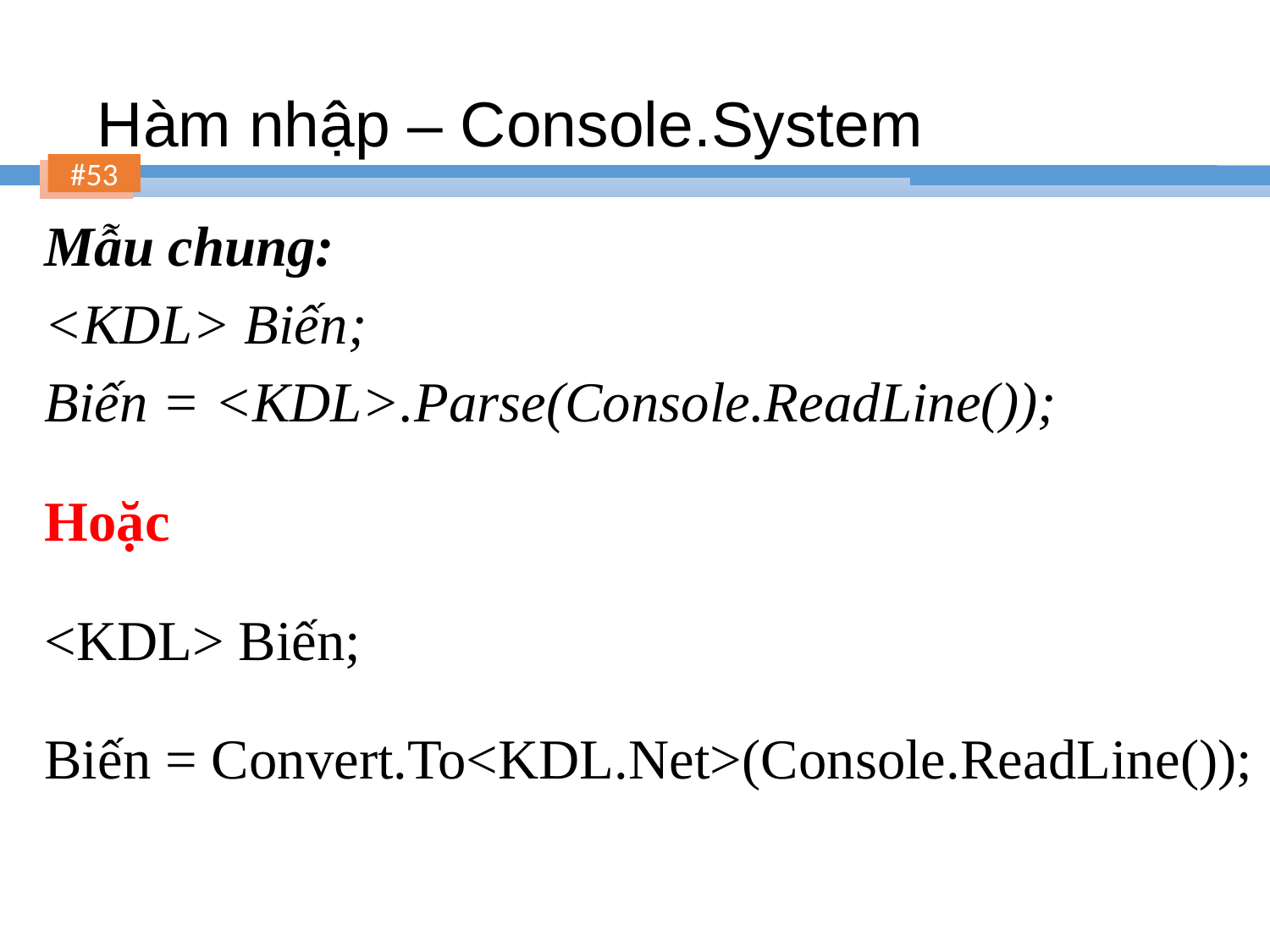

# Hàm nhập – Console.System
Mẫu chung:
<KDL> Biến;
Biến = <KDL>.Parse(Console.ReadLine());
Hoặc
<KDL> Biến;
Biến = Convert.To<KDL.Net>(Console.ReadLine());

53